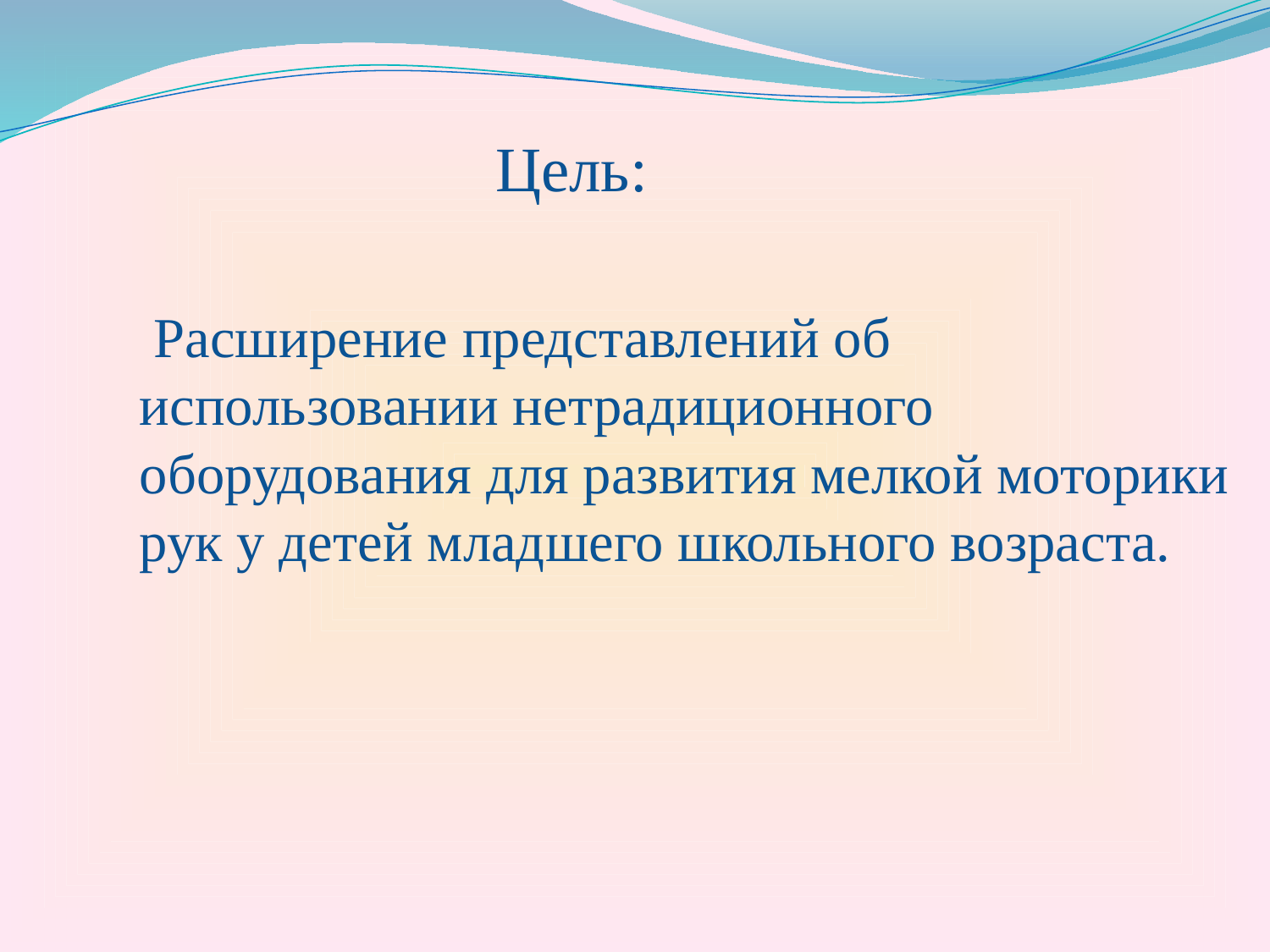

# Цель:

 Расширение представлений об использовании нетрадиционного оборудования для развития мелкой моторики рук у детей младшего школьного возраста.